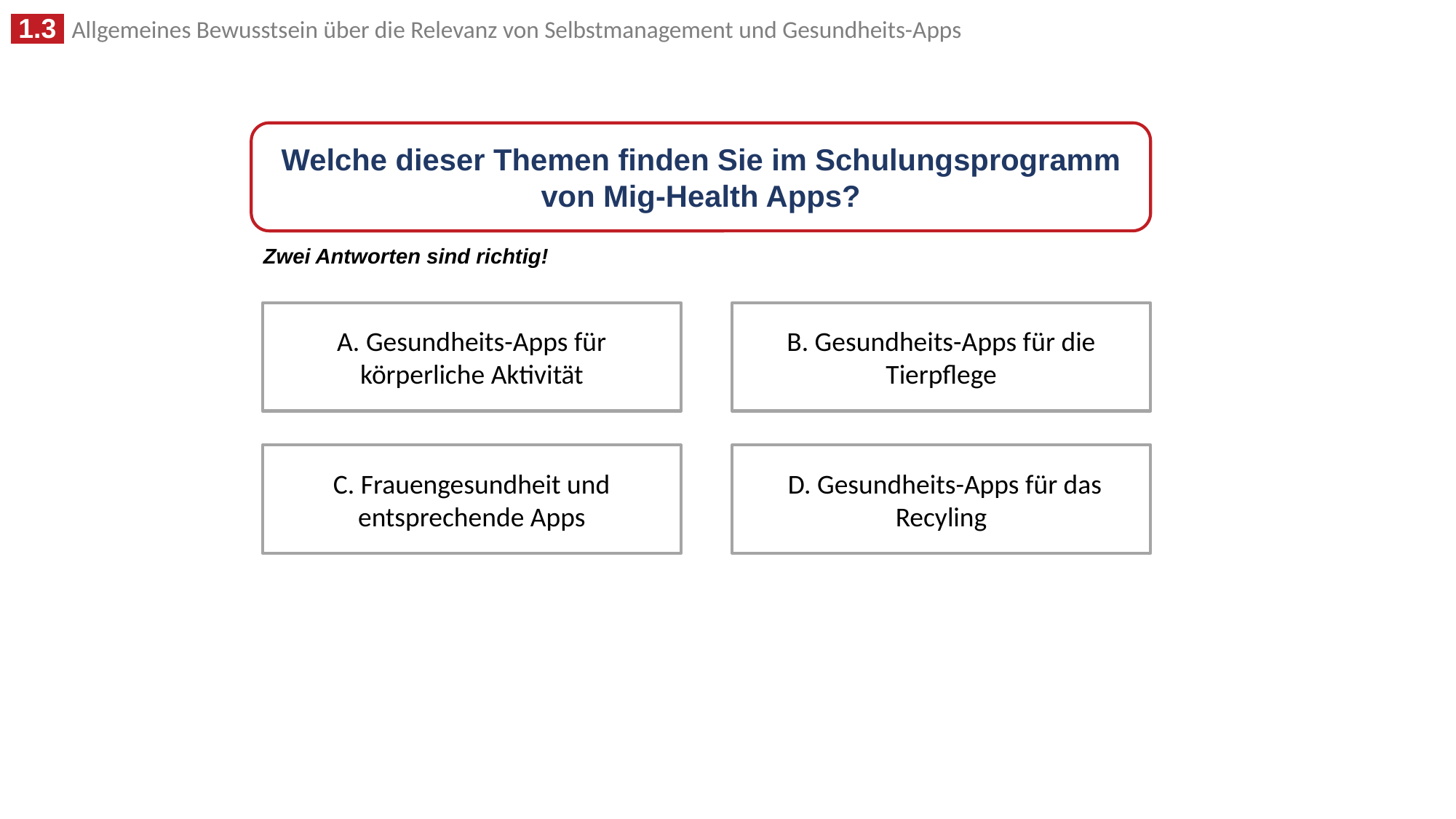

Welche dieser Themen finden Sie im Schulungsprogramm von Mig-Health Apps?
Zwei Antworten sind richtig!
A. Gesundheits-Apps für körperliche Aktivität
B. Gesundheits-Apps für die Tierpflege
C. Frauengesundheit und entsprechende Apps
 D. Gesundheits-Apps für das Recyling